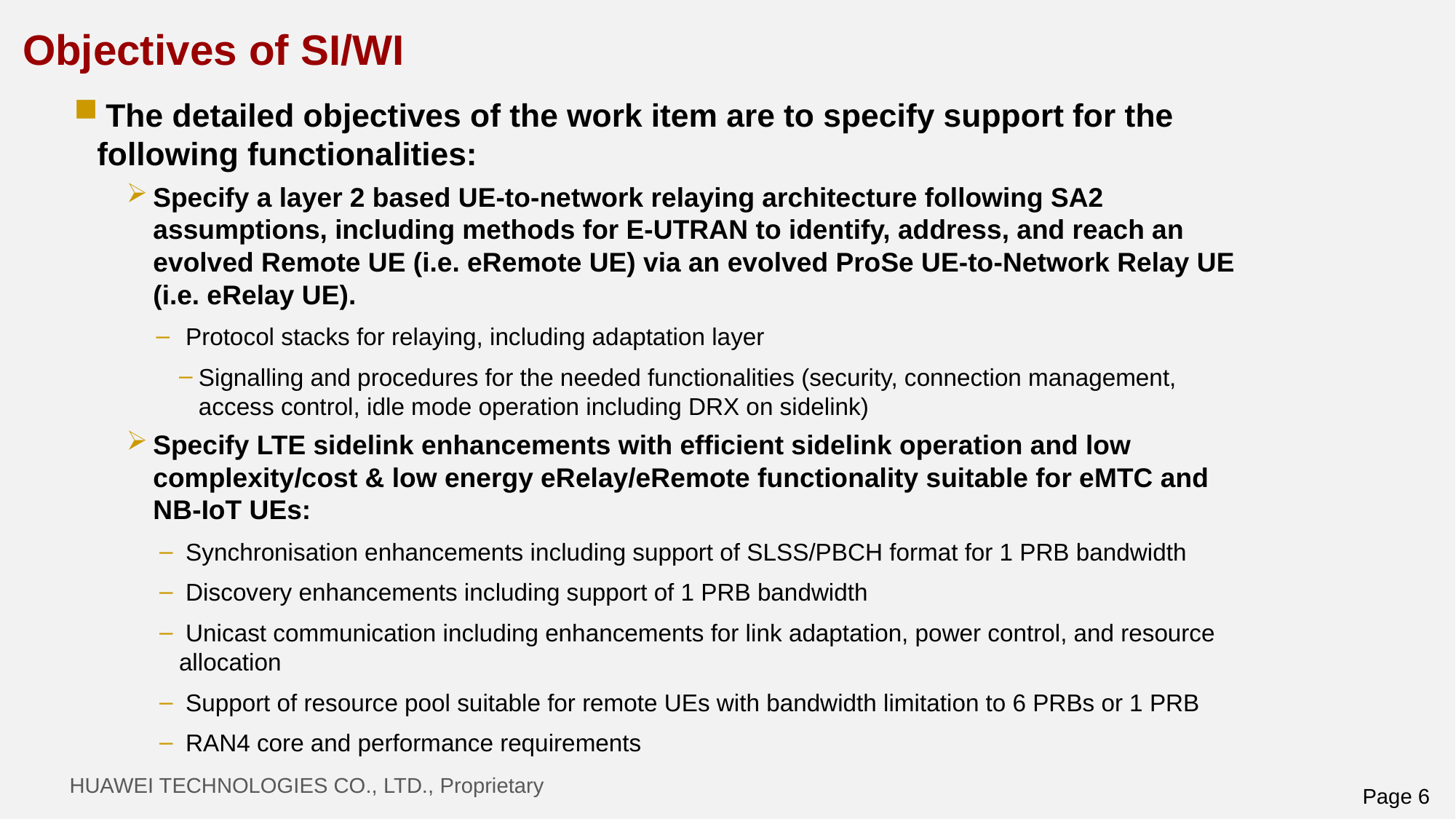

# Objectives of SI/WI
 The detailed objectives of the work item are to specify support for the following functionalities:
Specify a layer 2 based UE-to-network relaying architecture following SA2 assumptions, including methods for E-UTRAN to identify, address, and reach an evolved Remote UE (i.e. eRemote UE) via an evolved ProSe UE-to-Network Relay UE (i.e. eRelay UE).
 Protocol stacks for relaying, including adaptation layer
Signalling and procedures for the needed functionalities (security, connection management, access control, idle mode operation including DRX on sidelink)
Specify LTE sidelink enhancements with efficient sidelink operation and low complexity/cost & low energy eRelay/eRemote functionality suitable for eMTC and NB-IoT UEs:
 Synchronisation enhancements including support of SLSS/PBCH format for 1 PRB bandwidth
 Discovery enhancements including support of 1 PRB bandwidth
 Unicast communication including enhancements for link adaptation, power control, and resource allocation
 Support of resource pool suitable for remote UEs with bandwidth limitation to 6 PRBs or 1 PRB
 RAN4 core and performance requirements